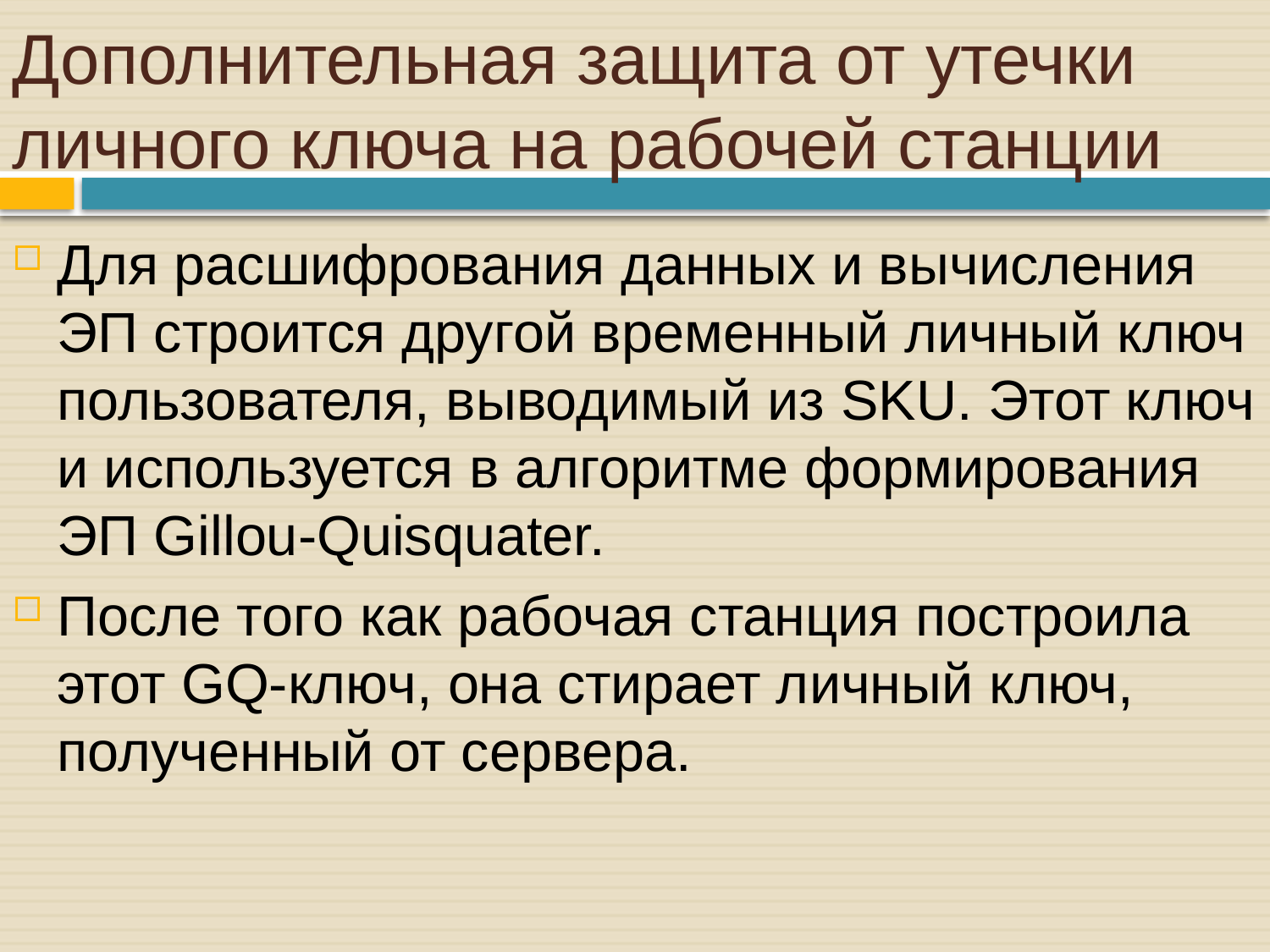

# Дополнительная защита от утечки личного ключа на рабочей станции
Для расшифрования данных и вычисления ЭП строится другой временный личный ключ пользователя, выводимый из SKU. Этот ключ и используется в алгоритме формирования ЭП Gillou-Quisquater.
После того как рабочая станция построила этот GQ-ключ, она стирает личный ключ, полученный от сервера.